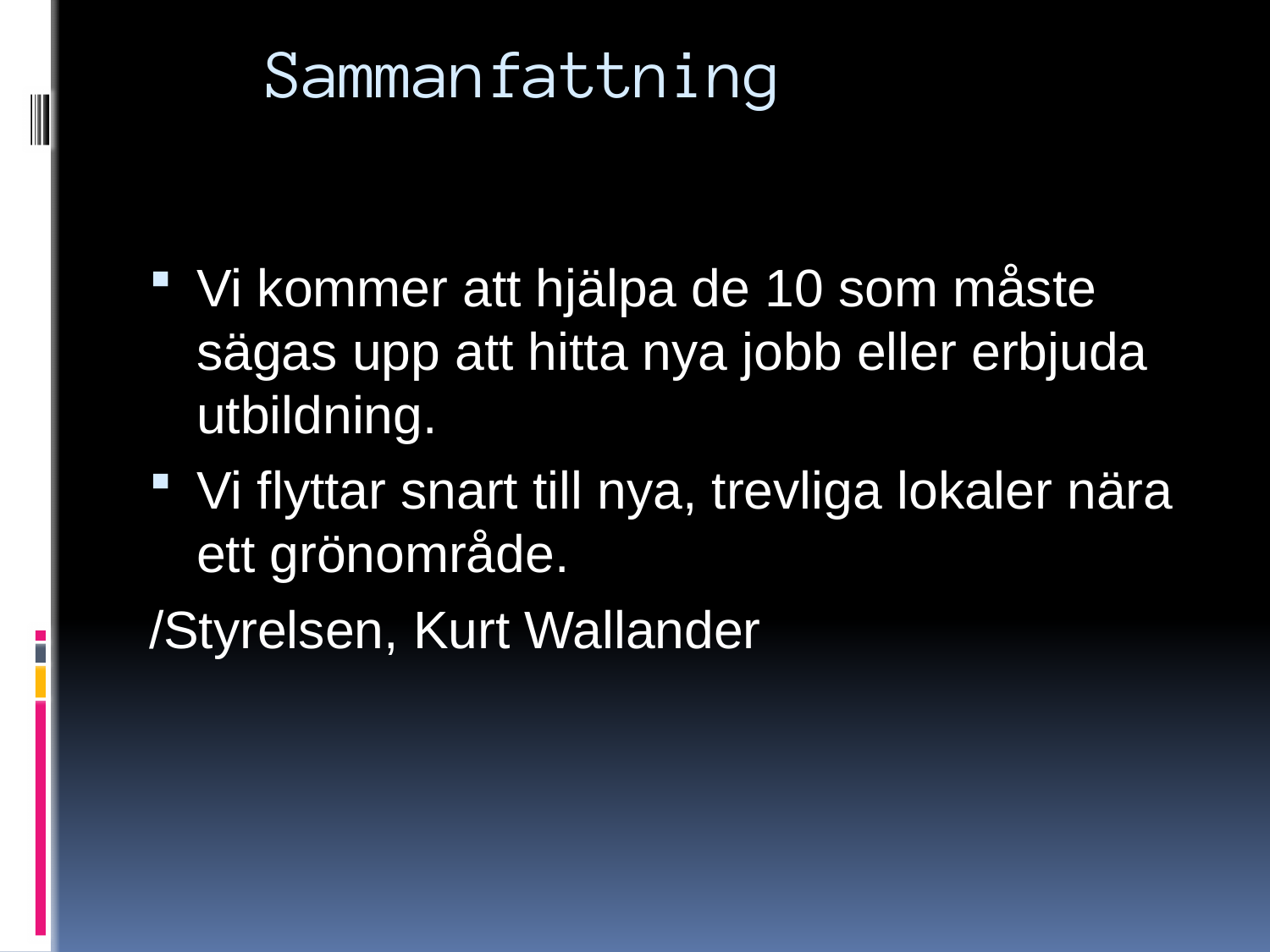

# Sammanfattning
Vi kommer att hjälpa de 10 som måste sägas upp att hitta nya jobb eller erbjuda utbildning.
Vi flyttar snart till nya, trevliga lokaler nära ett grönområde.
/Styrelsen, Kurt Wallander